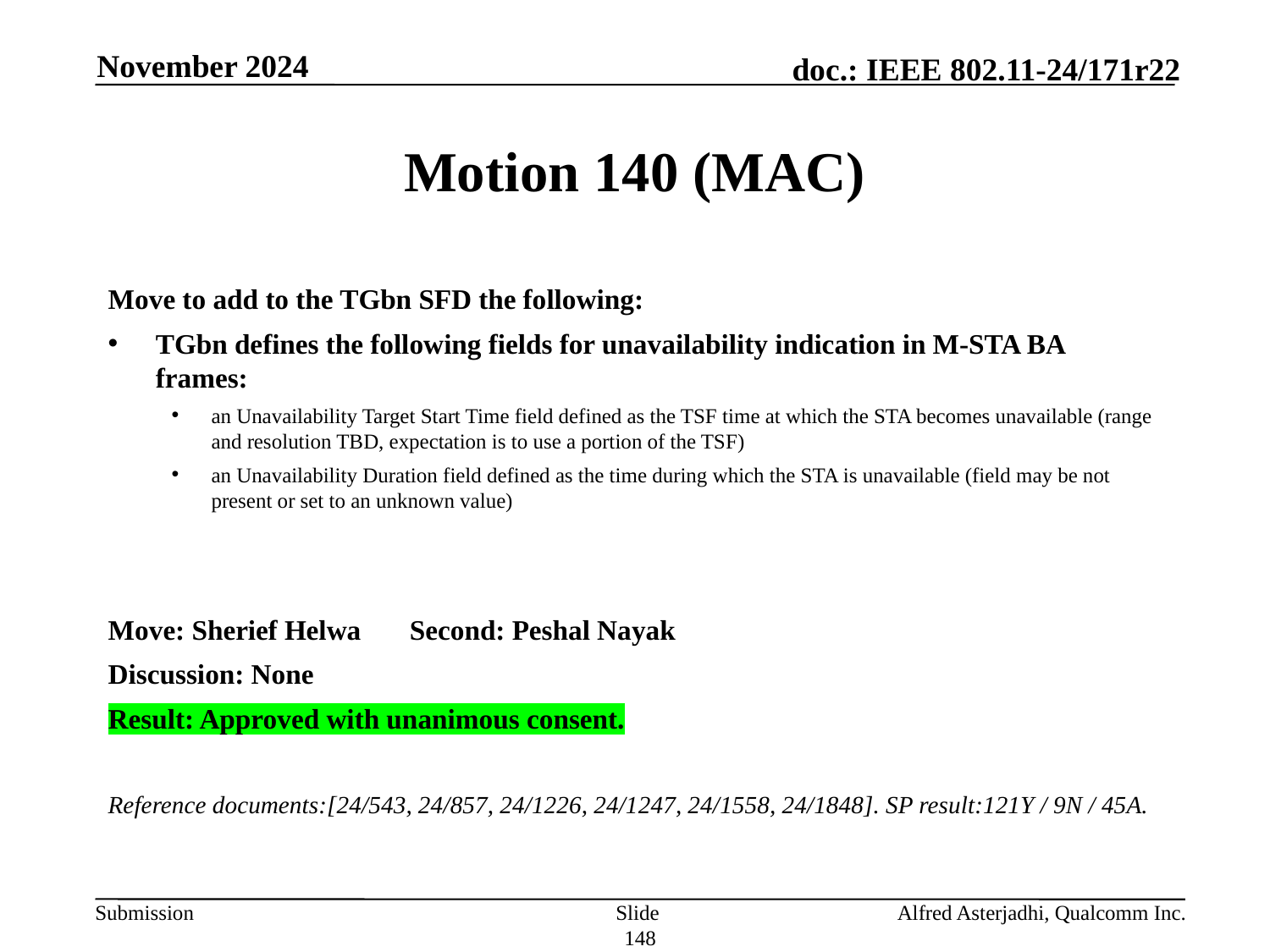

November 2024
# Motion 140 (MAC)
Move to add to the TGbn SFD the following:
TGbn defines the following fields for unavailability indication in M-STA BA frames:
an Unavailability Target Start Time field defined as the TSF time at which the STA becomes unavailable (range and resolution TBD, expectation is to use a portion of the TSF)
an Unavailability Duration field defined as the time during which the STA is unavailable (field may be not present or set to an unknown value)

Move: Sherief Helwa 	Second: Peshal Nayak
Discussion: None
Result: Approved with unanimous consent.

Reference documents:[24/543, 24/857, 24/1226, 24/1247, 24/1558, 24/1848]. SP result:121Y / 9N / 45A.

Slide 148
Alfred Asterjadhi, Qualcomm Inc.